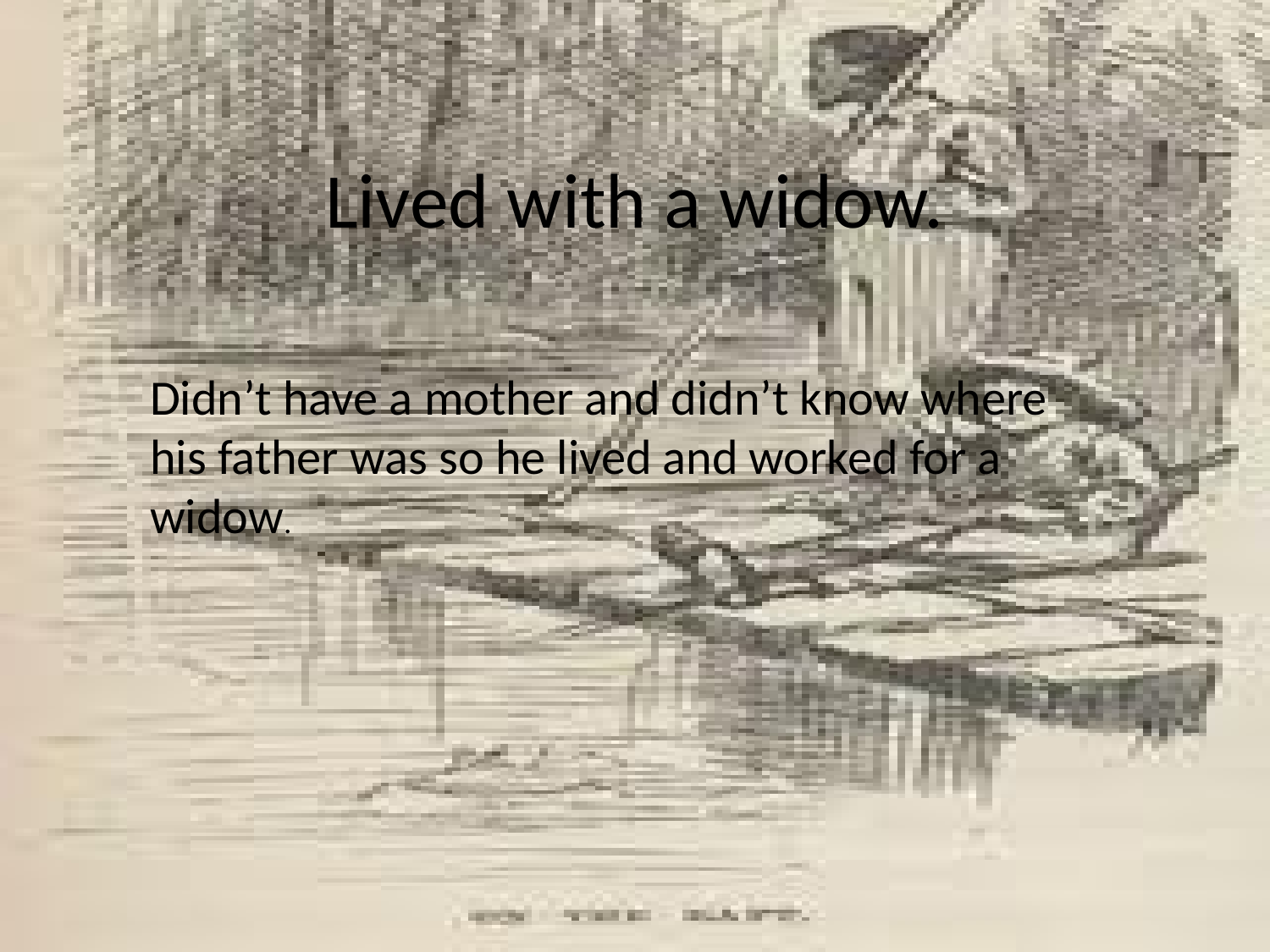

# Lived with a widow.
Didn’t have a mother and didn’t know where his father was so he lived and worked for a widow.